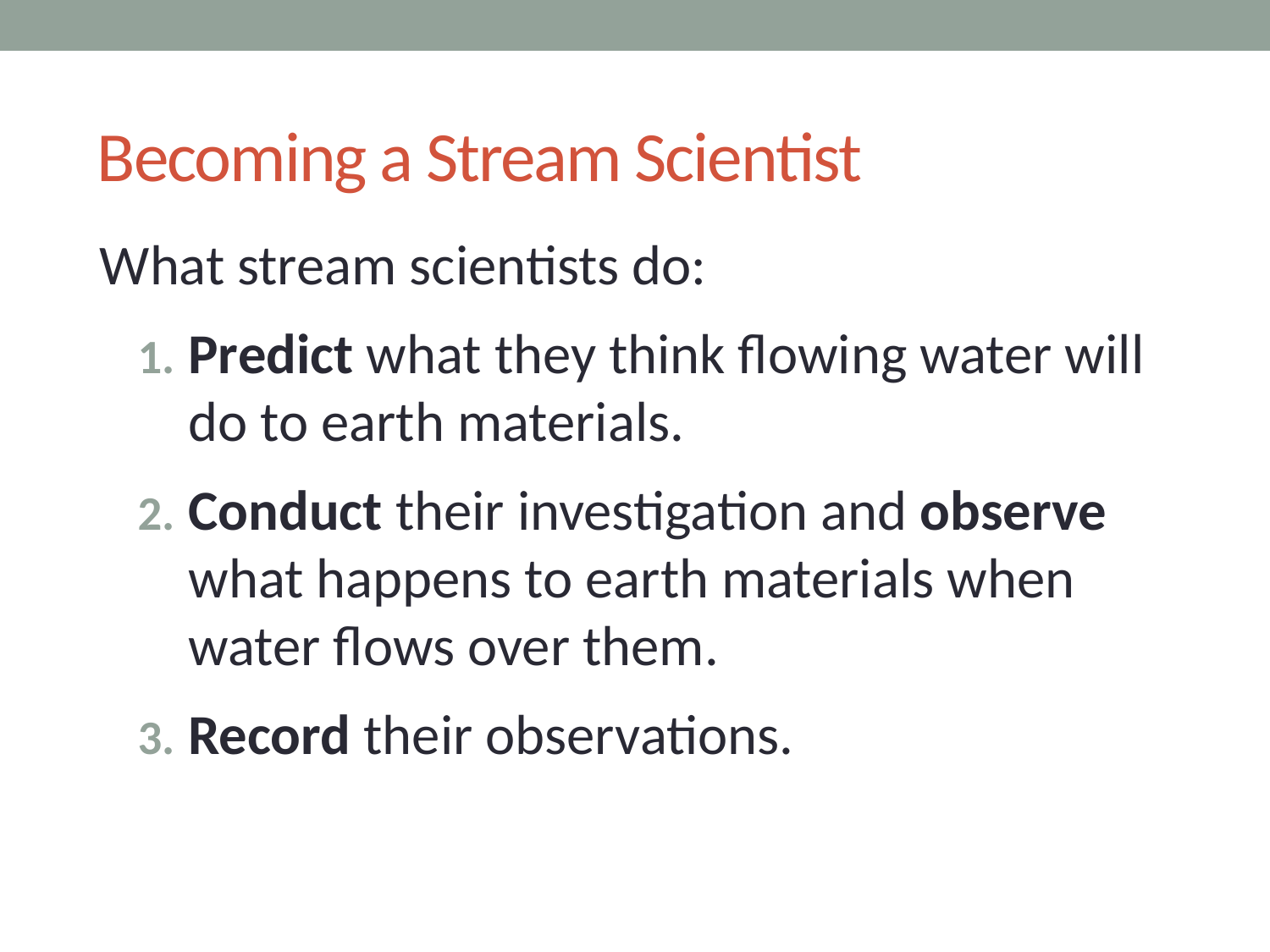

# Becoming a Stream Scientist
What stream scientists do:
Predict what they think flowing water will do to earth materials.
Conduct their investigation and observe what happens to earth materials when water flows over them.
Record their observations.